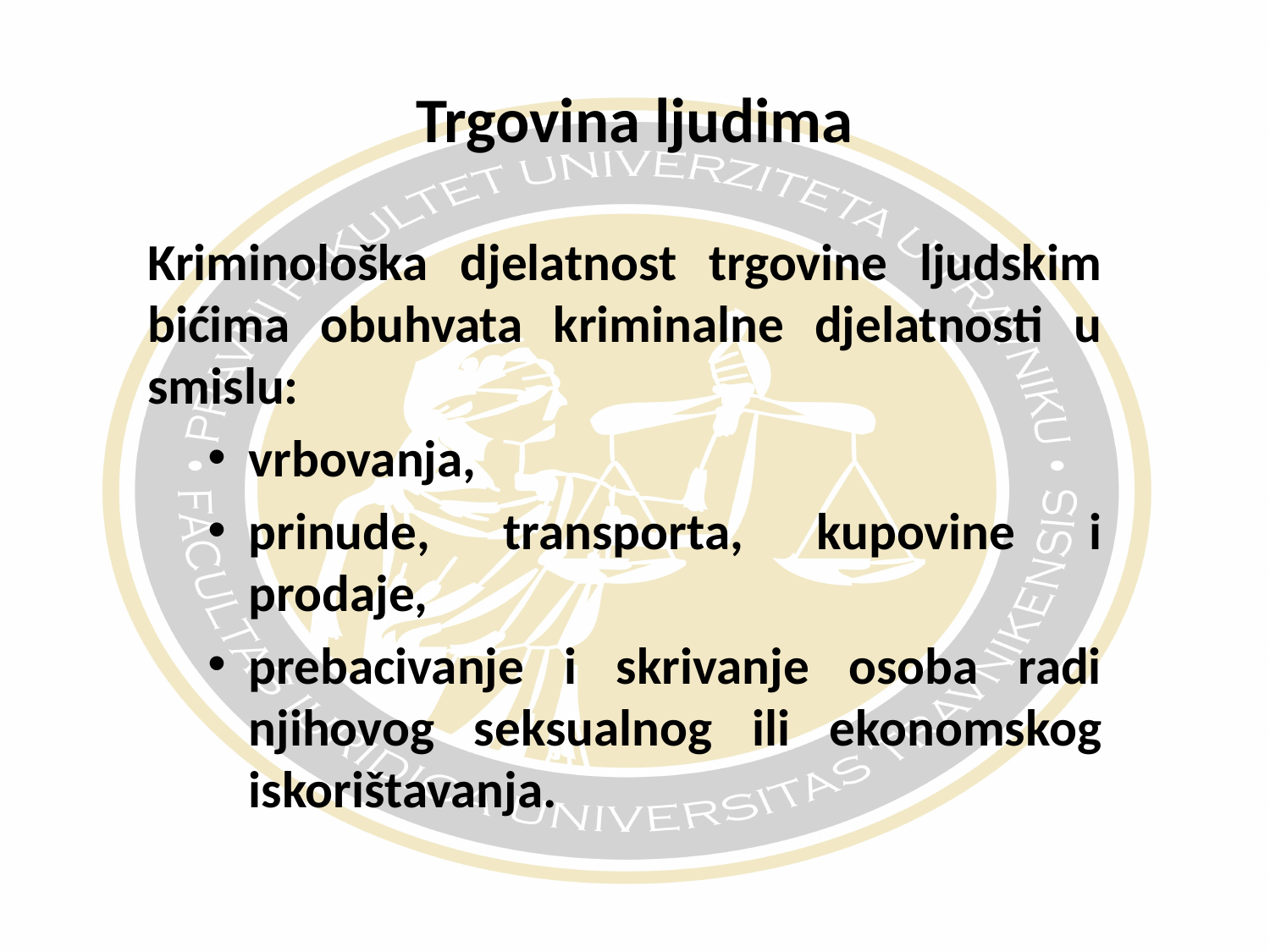

# Trgovina ljudima
Kriminološka djelatnost trgovine ljudskim bićima obuhvata kriminalne djelatnosti u smislu:
vrbovanja,
prinude, transporta, kupovine i prodaje,
prebacivanje i skrivanje osoba radi njihovog seksualnog ili ekonomskog iskorištavanja.